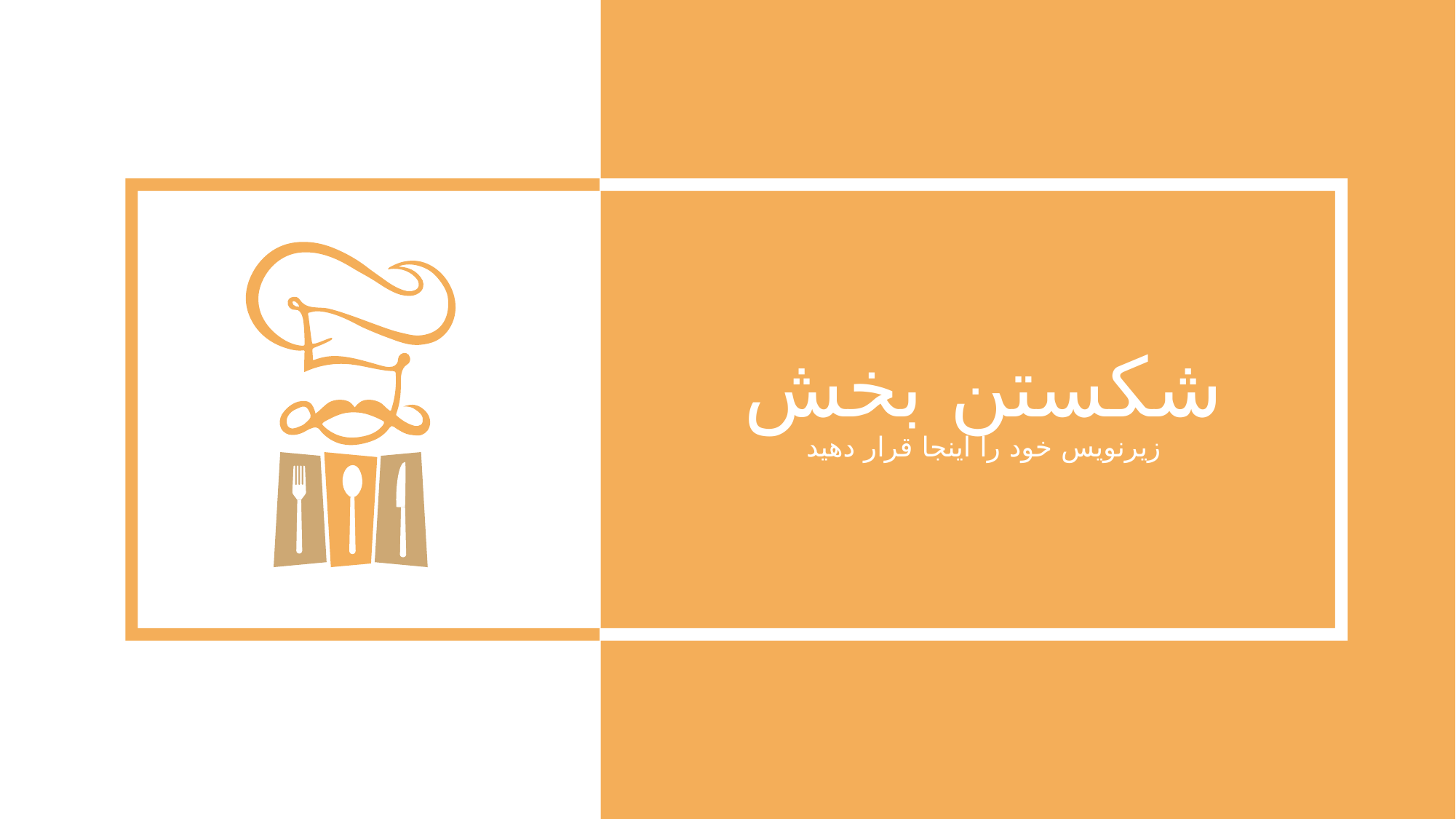

شکستن بخش
زیرنویس خود را اینجا قرار دهید